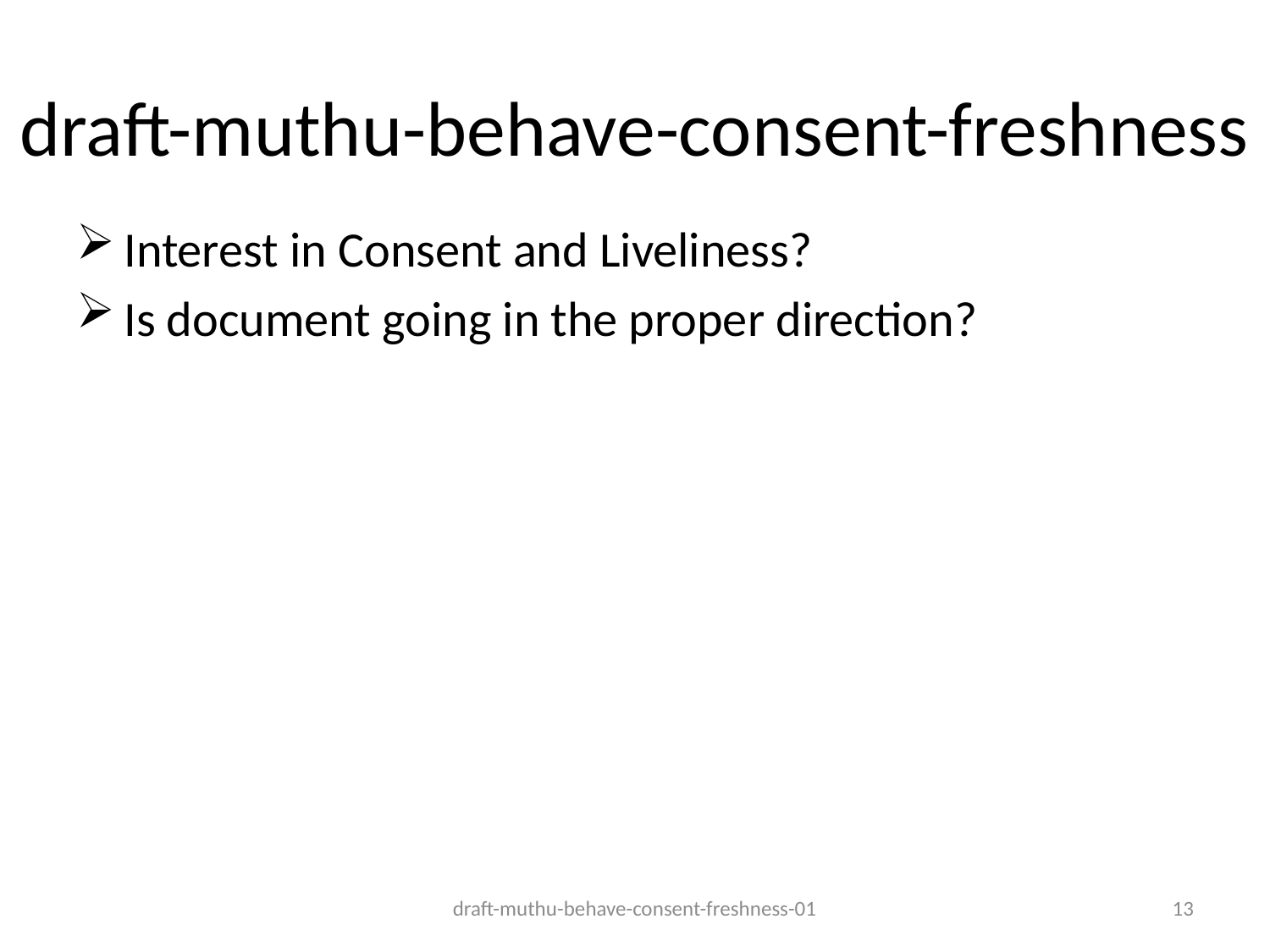

# draft-muthu-behave-consent-freshness
Interest in Consent and Liveliness?
Is document going in the proper direction?

draft-muthu-behave-consent-freshness-01
13